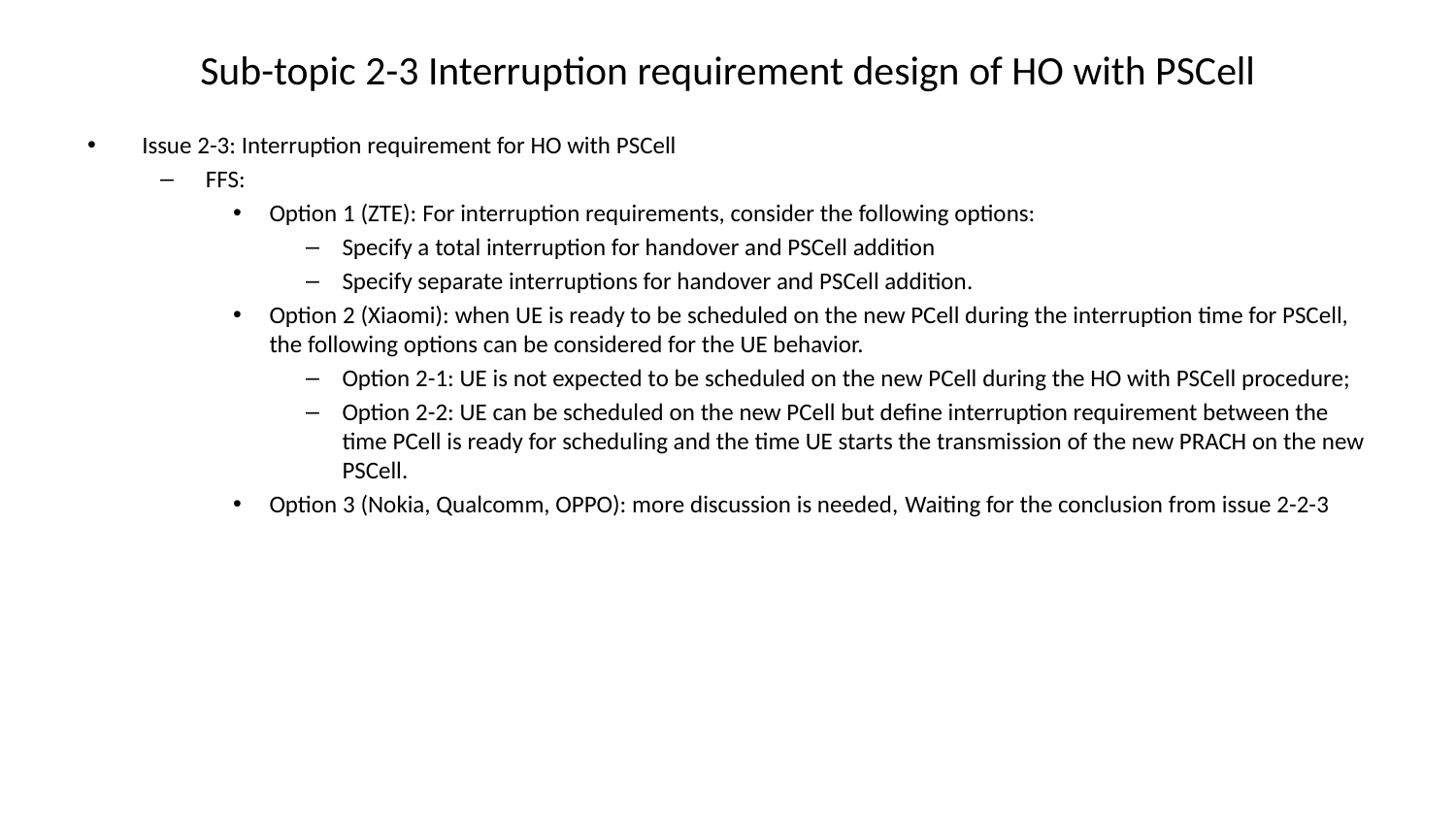

# Sub-topic 2-3 Interruption requirement design of HO with PSCell
Issue 2-3: Interruption requirement for HO with PSCell
FFS:
Option 1 (ZTE): For interruption requirements, consider the following options:
Specify a total interruption for handover and PSCell addition
Specify separate interruptions for handover and PSCell addition.
Option 2 (Xiaomi): when UE is ready to be scheduled on the new PCell during the interruption time for PSCell, the following options can be considered for the UE behavior.
Option 2-1: UE is not expected to be scheduled on the new PCell during the HO with PSCell procedure;
Option 2-2: UE can be scheduled on the new PCell but define interruption requirement between the time PCell is ready for scheduling and the time UE starts the transmission of the new PRACH on the new PSCell.
Option 3 (Nokia, Qualcomm, OPPO): more discussion is needed, Waiting for the conclusion from issue 2-2-3